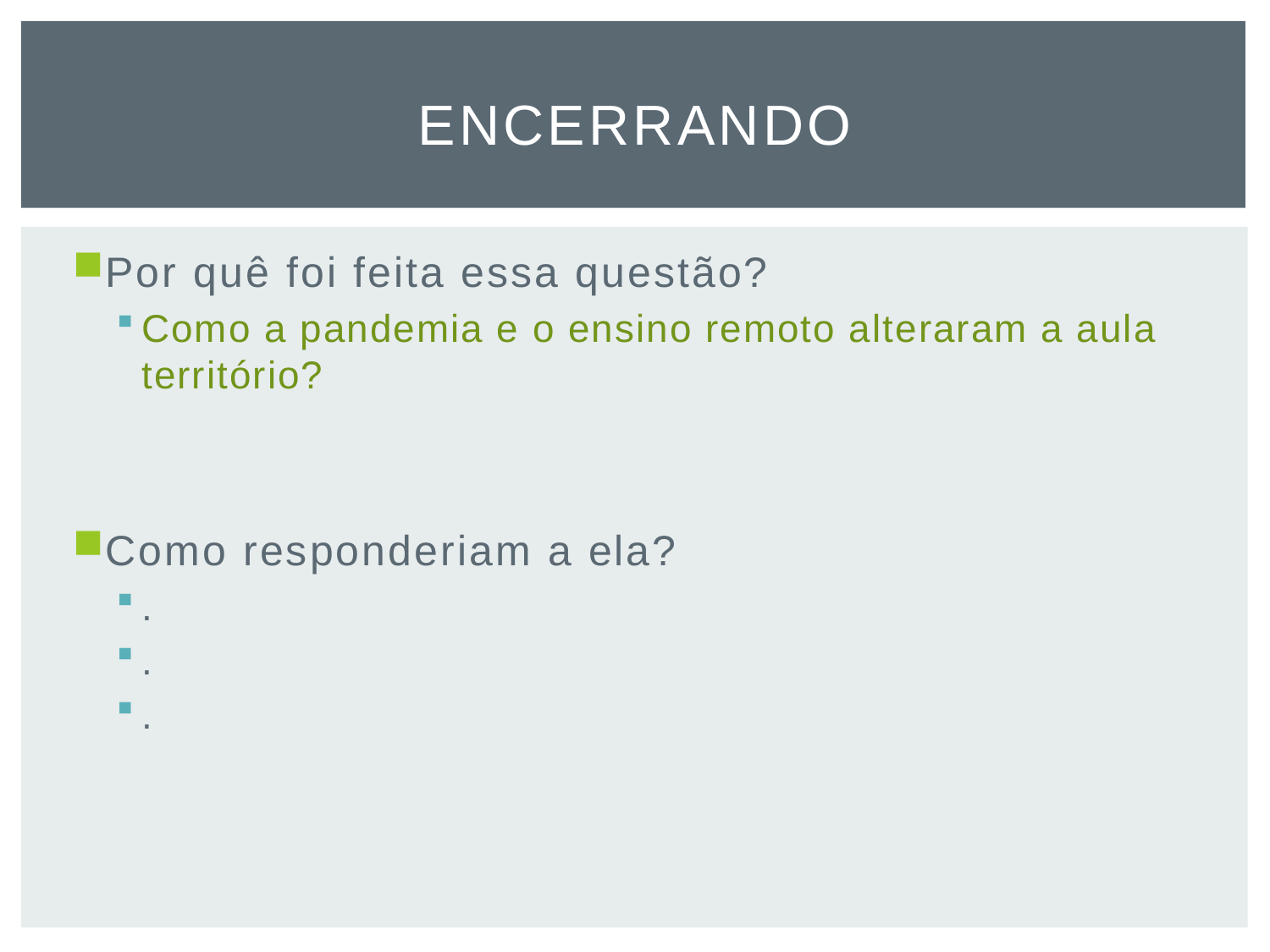

# encerrando
Por quê foi feita essa questão?
Como a pandemia e o ensino remoto alteraram a aula território?

Como responderiam a ela?
.
.
.